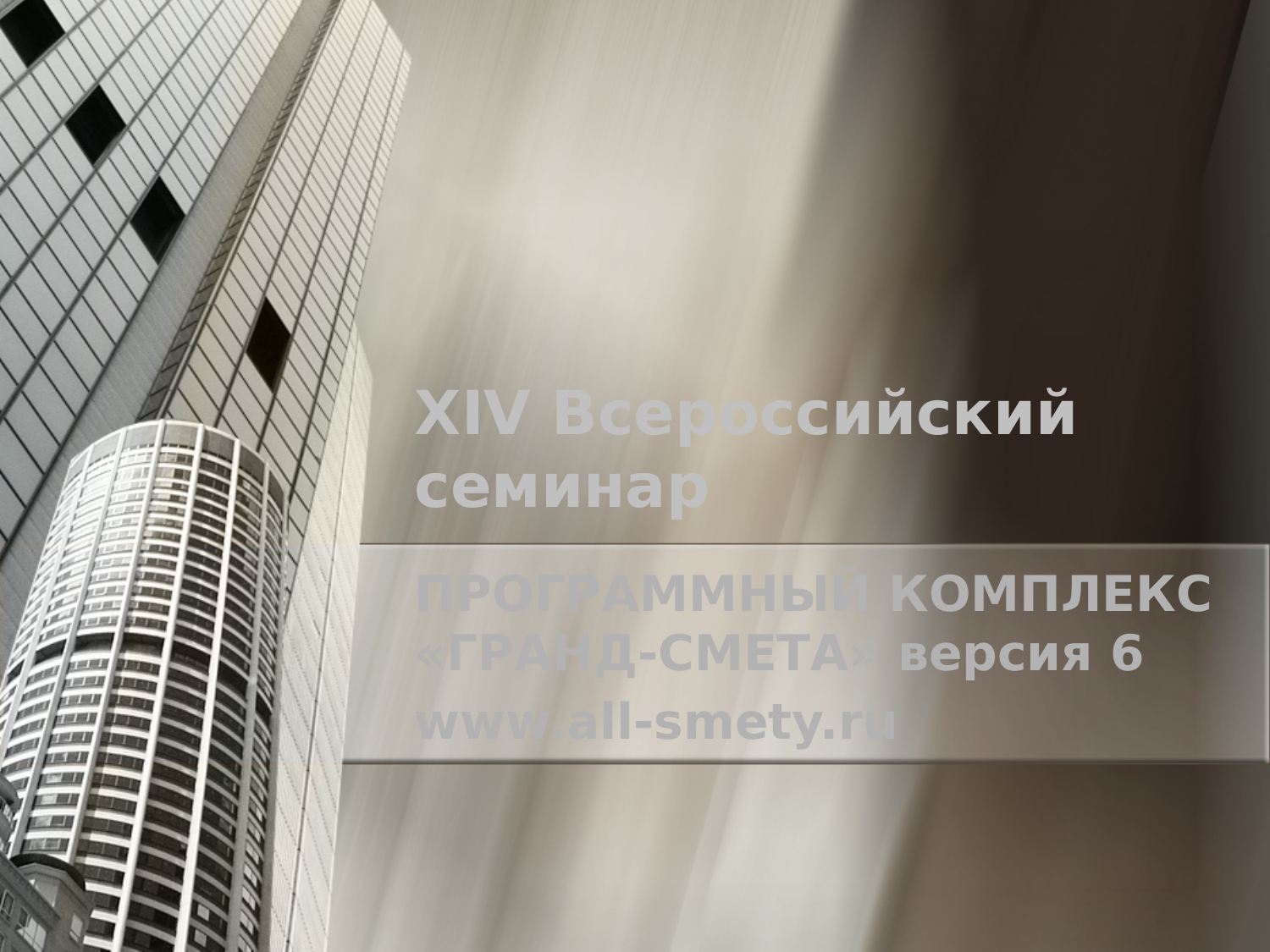

# XIV Всероссийский семинар
ПРОГРАММНЫЙ КОМПЛЕКС «ГРАНД-СМЕТА» версия 6
www.all-smety.ru